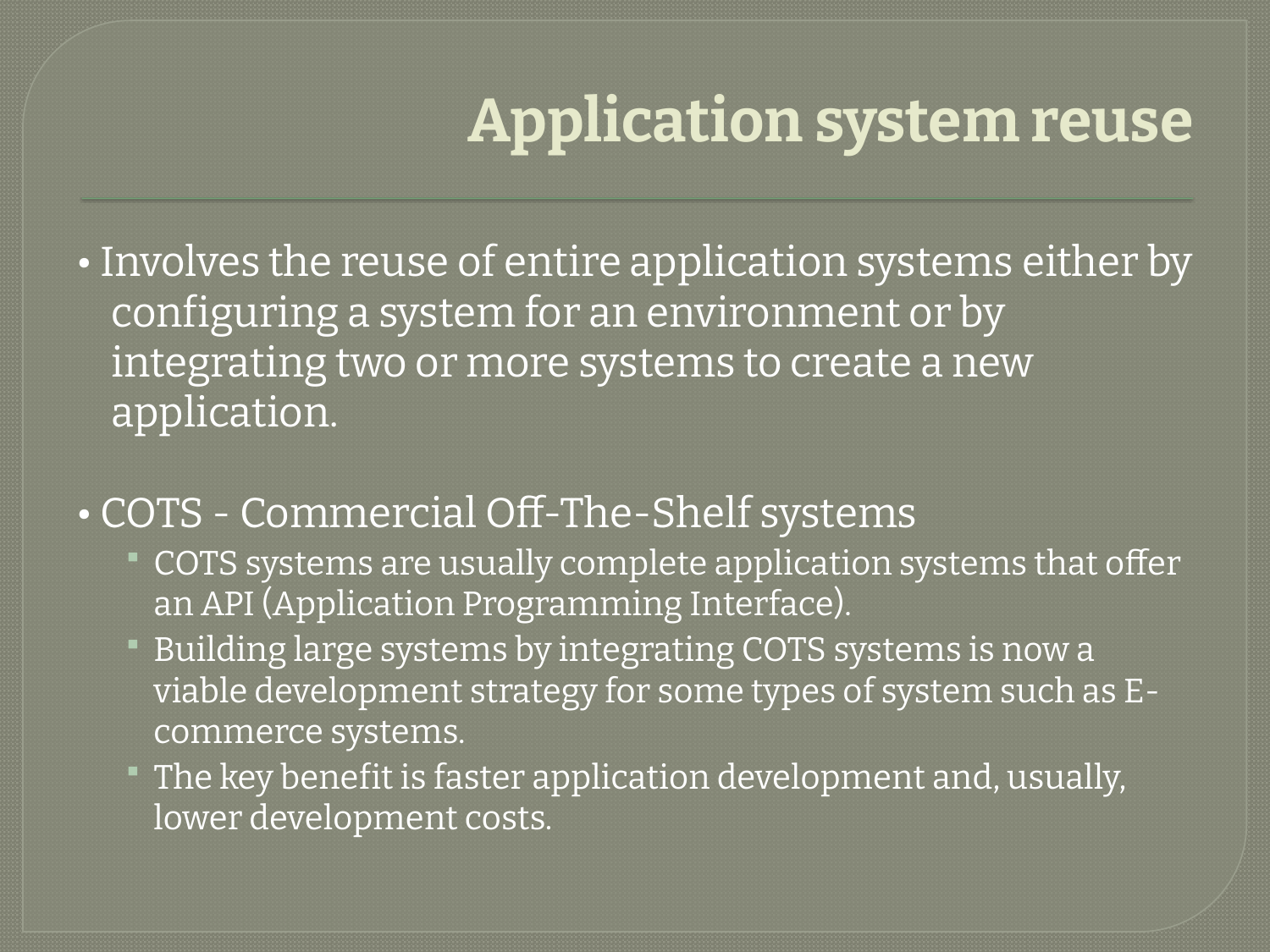

# Application system reuse
• Involves the reuse of entire application systems either by configuring a system for an environment or by integrating two or more systems to create a new application.

• COTS - Commercial Off-The-Shelf systems
COTS systems are usually complete application systems that offer an API (Application Programming Interface).
Building large systems by integrating COTS systems is now a viable development strategy for some types of system such as E-commerce systems.
The key benefit is faster application development and, usually, lower development costs.